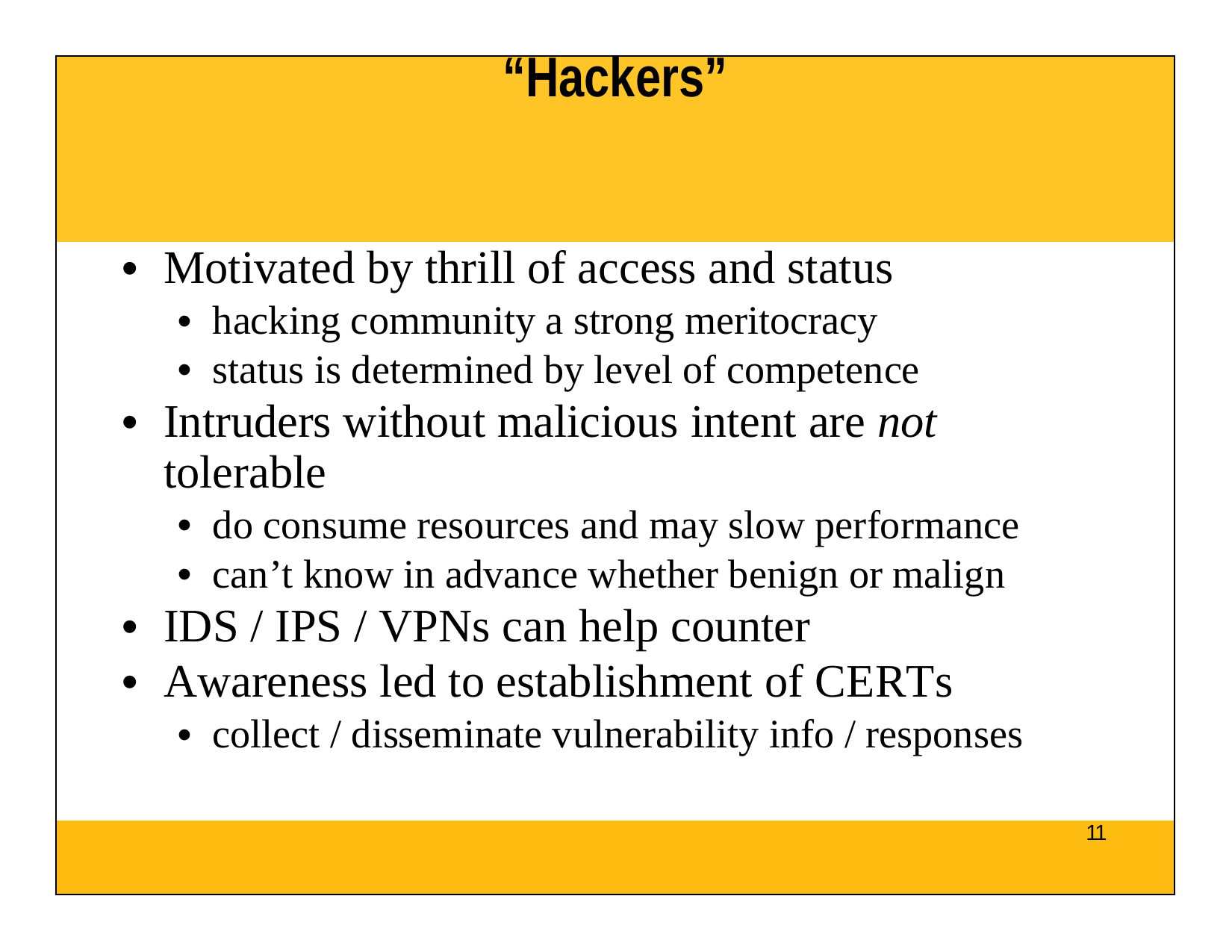

| “Hackers” |
| --- |
| Motivated by thrill of access and status hacking community a strong meritocracy status is determined by level of competence Intruders without malicious intent are not tolerable do consume resources and may slow performance can’t know in advance whether benign or malign IDS / IPS / VPNs can help counter Awareness led to establishment of CERTs collect / disseminate vulnerability info / responses |
| 11 |